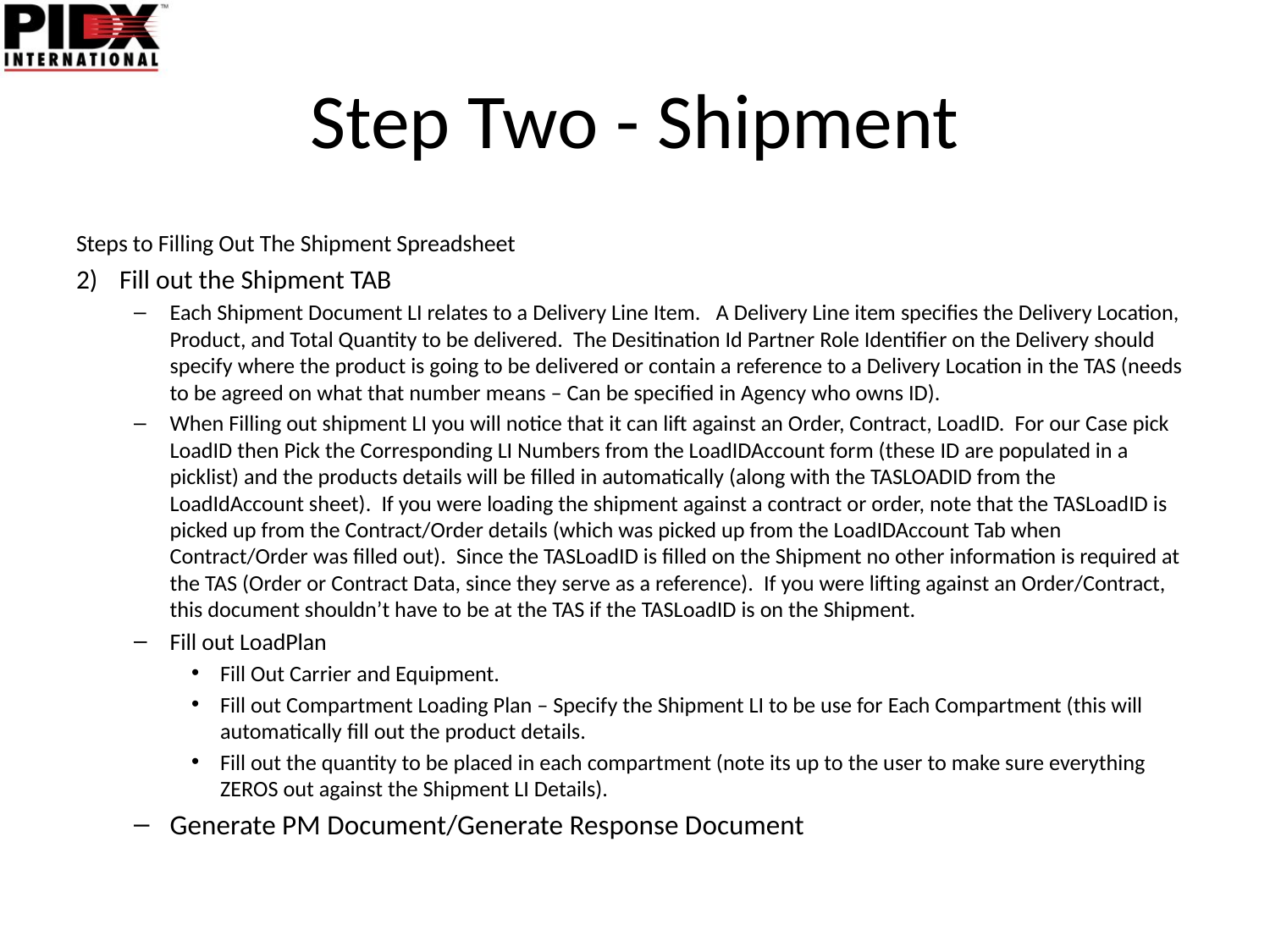

# Step Two - Shipment
Steps to Filling Out The Shipment Spreadsheet
Fill out the Shipment TAB
Each Shipment Document LI relates to a Delivery Line Item.   A Delivery Line item specifies the Delivery Location, Product, and Total Quantity to be delivered.  The Desitination Id Partner Role Identifier on the Delivery should specify where the product is going to be delivered or contain a reference to a Delivery Location in the TAS (needs to be agreed on what that number means – Can be specified in Agency who owns ID).
When Filling out shipment LI you will notice that it can lift against an Order, Contract, LoadID.  For our Case pick LoadID then Pick the Corresponding LI Numbers from the LoadIDAccount form (these ID are populated in a picklist) and the products details will be filled in automatically (along with the TASLOADID from the LoadIdAccount sheet).  If you were loading the shipment against a contract or order, note that the TASLoadID is picked up from the Contract/Order details (which was picked up from the LoadIDAccount Tab when Contract/Order was filled out).  Since the TASLoadID is filled on the Shipment no other information is required at the TAS (Order or Contract Data, since they serve as a reference).  If you were lifting against an Order/Contract, this document shouldn’t have to be at the TAS if the TASLoadID is on the Shipment.
Fill out LoadPlan
Fill Out Carrier and Equipment.
Fill out Compartment Loading Plan – Specify the Shipment LI to be use for Each Compartment (this will automatically fill out the product details.
Fill out the quantity to be placed in each compartment (note its up to the user to make sure everything ZEROS out against the Shipment LI Details).
Generate PM Document/Generate Response Document